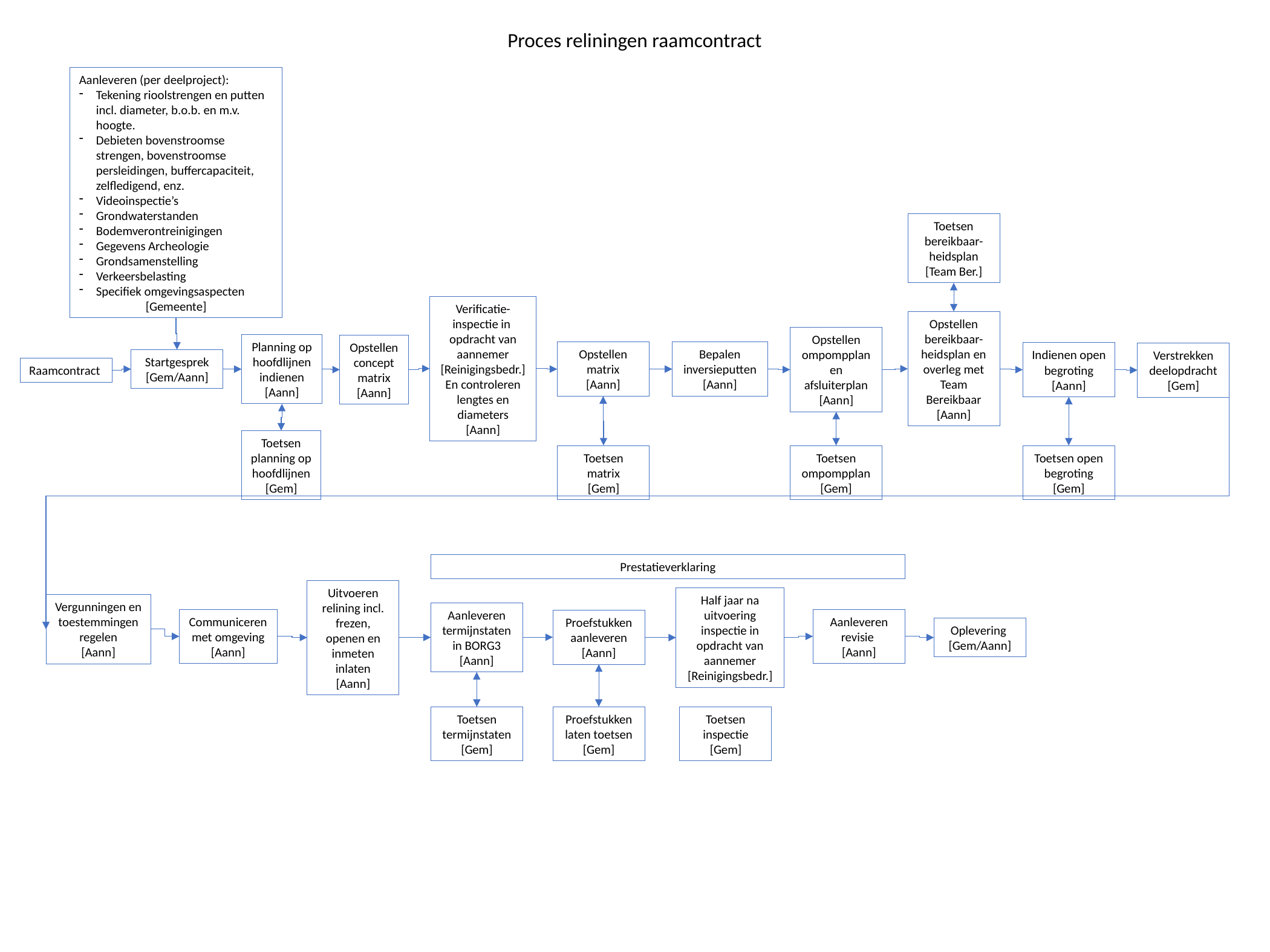

# Proces reliningen raamcontract
Aanleveren (per deelproject):
Tekening rioolstrengen en putten incl. diameter, b.o.b. en m.v. hoogte.
Debieten bovenstroomse strengen, bovenstroomse persleidingen, buffercapaciteit, zelfledigend, enz.
Videoinspectie’s
Grondwaterstanden
Bodemverontreinigingen
Gegevens Archeologie
Grondsamenstelling
Verkeersbelasting
Specifiek omgevingsaspecten
[Gemeente]
Toetsen bereikbaar- heidsplan
[Team Ber.]
Verificatie-inspectie in  opdracht van aannemer
[Reinigingsbedr.]
En controleren lengtes en diameters
[Aann]
Opstellen bereikbaar-heidsplan en overleg met Team Bereikbaar
[Aann]
Opstellen ompompplan en afsluiterplan
[Aann]
Planning op hoofdlijnen indienen
[Aann]
Opstellen concept matrix
[Aann]
Bepalen inversieputten [Aann]
Opstellen matrix
[Aann]
Indienen open begroting
[Aann]
Verstrekken deelopdracht
[Gem]
Startgesprek
[Gem/Aann]
Raamcontract
Toetsen planning op hoofdlijnen [Gem]
Toetsen matrix
[Gem]
Toetsen ompompplan
[Gem]
Toetsen open begroting
[Gem]
Prestatieverklaring
Uitvoeren relining incl. frezen, openen en inmeten inlaten
[Aann]
Half jaar na uitvoering inspectie in opdracht van aannemer
[Reinigingsbedr.]
Vergunningen en toestemmingen regelen
[Aann]
Aanleveren termijnstaten in BORG3
[Aann]
Aanleveren revisie
[Aann]
Communiceren met omgeving
[Aann]
Proefstukken aanleveren
[Aann]
Oplevering  [Gem/Aann]
Toetsen termijnstaten [Gem]
Proefstukken laten toetsen [Gem]
Toetsen inspectie [Gem]